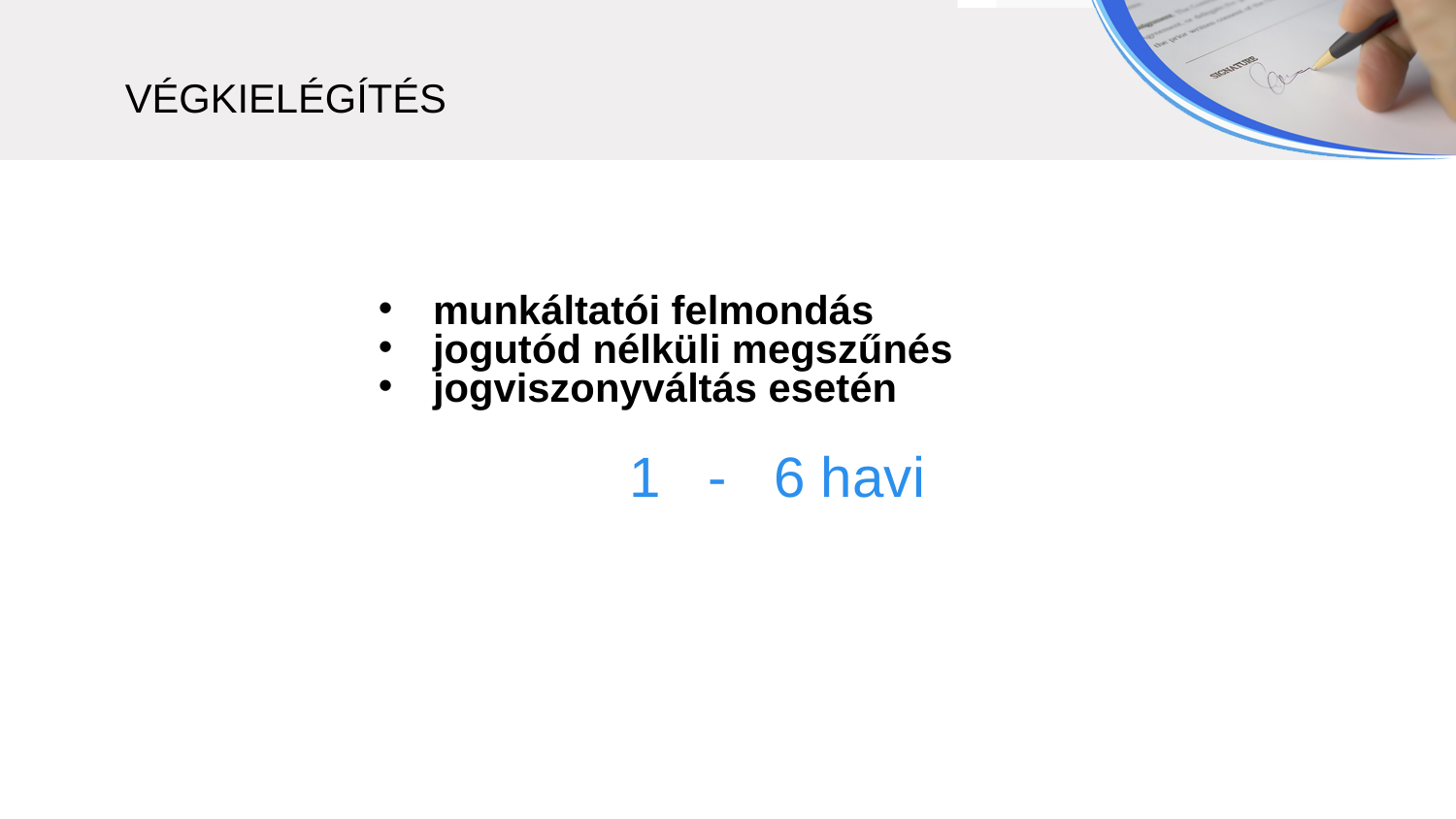

VÉGKIELÉGÍTÉS
munkáltatói felmondás
jogutód nélküli megszűnés
jogviszonyváltás esetén

1   -   6 havi